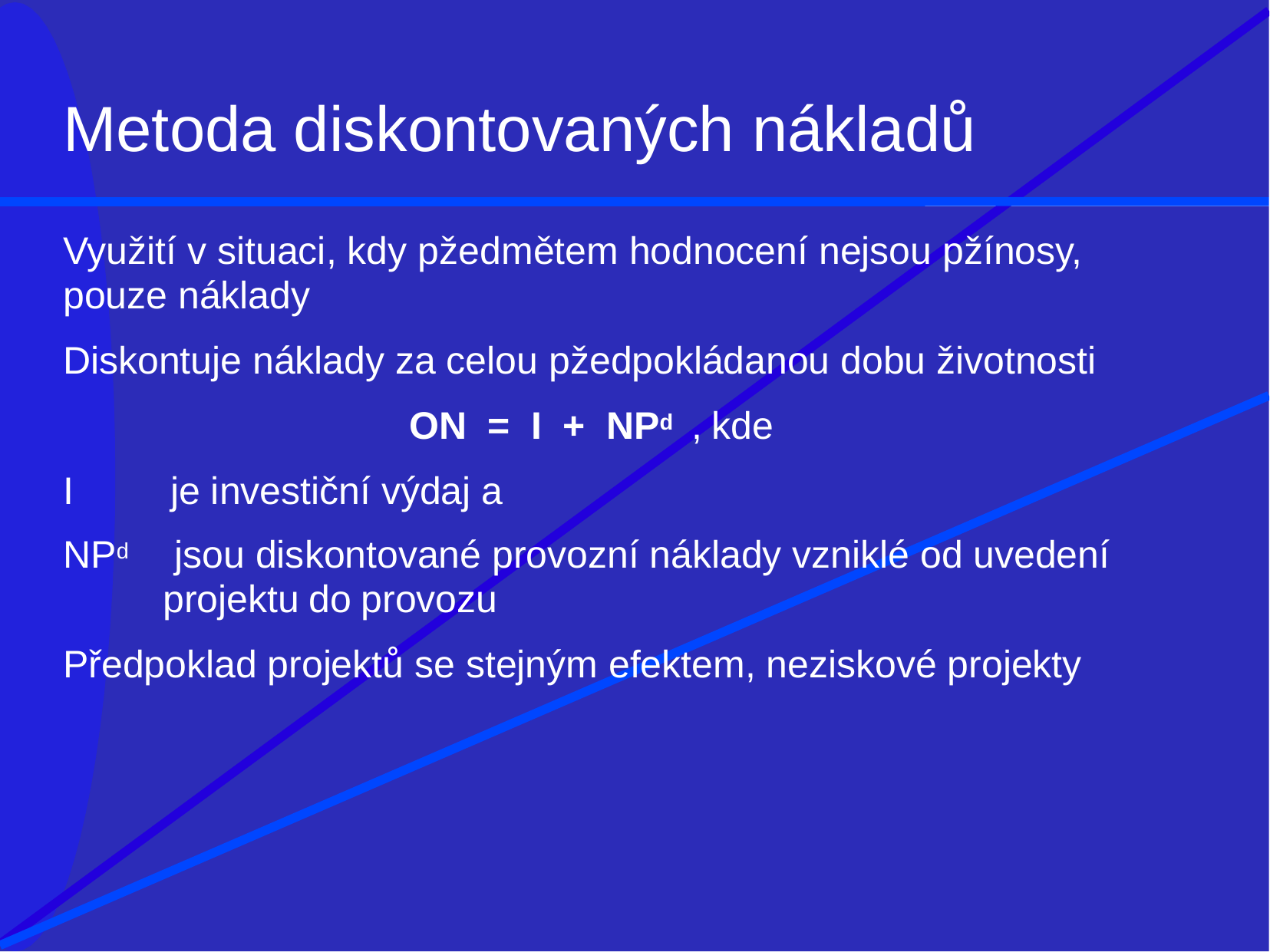

# Metoda diskontovaných nákladů
Využití v situaci, kdy pžedmětem hodnocení nejsou pžínosy, pouze náklady
Diskontuje náklady za celou pžedpokládanou dobu životnosti
ON	=	I	+	NPd	, kde
I	je investiční výdaj a
NPd	jsou diskontované provozní náklady vzniklé od uvedení
projektu do provozu
Předpoklad projektů se stejným efektem, neziskové projekty